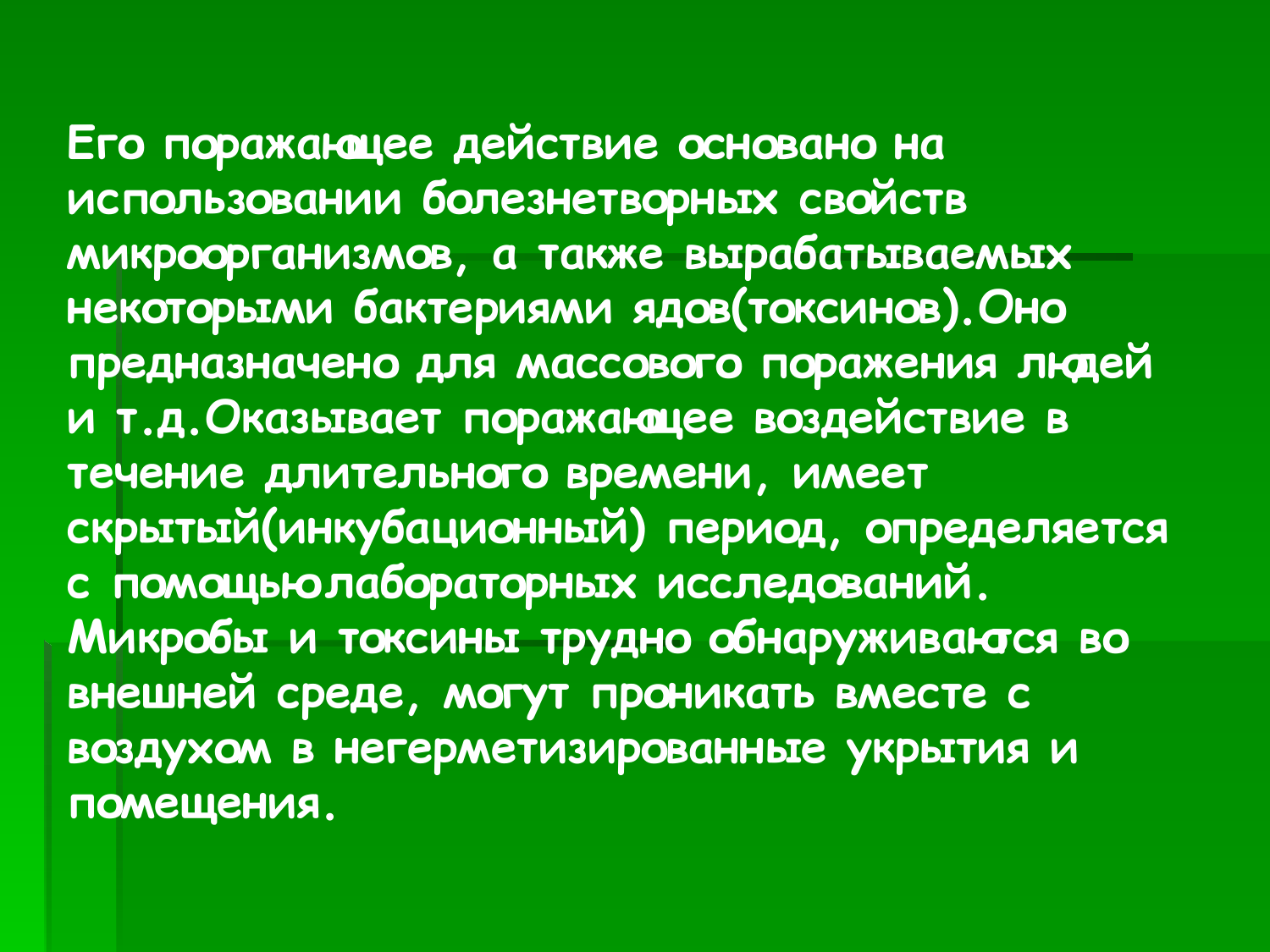

# Его поражающее действие основано на использовании болезнетворных свойств микроорганизмов, а также вырабатываемых некоторыми бактериями ядов(токсинов).Оно предназначено для массового поражения людей и т.д.Оказывает поражающее воздействие в течение длительного времени, имеет скрытый(инкубационный) период, определяется с помощью лабораторных исследований. Микробы и токсины трудно обнаруживаются во внешней среде, могут проникать вместе с воздухом в негерметизированные укрытия и помещения.